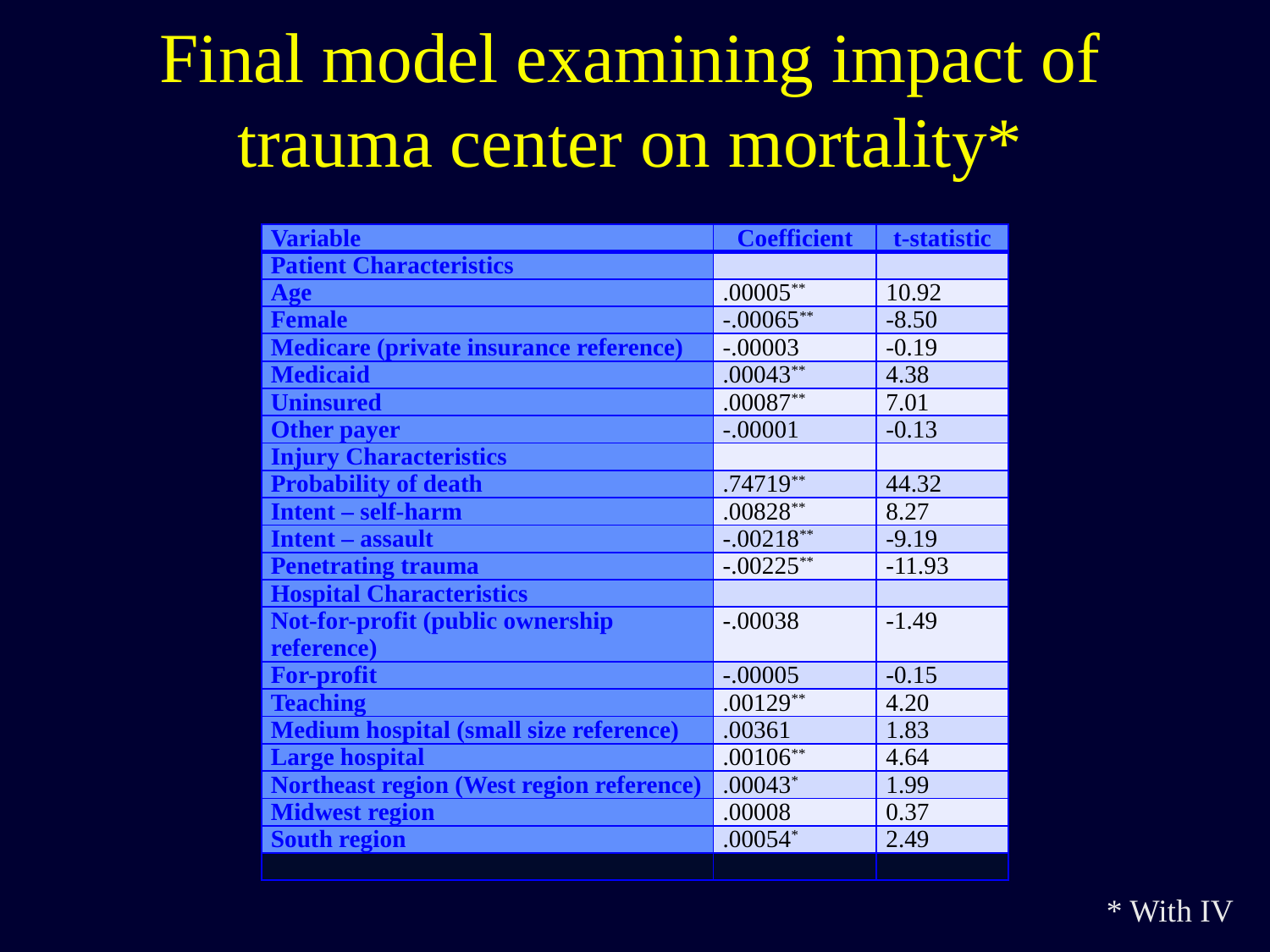

# Final model examining impact of trauma center on mortality*
| Variable | Coefficient | t-statistic |
| --- | --- | --- |
| Patient Characteristics |  |  |
| Age | .00005\*\* | 10.92 |
| Female | -.00065\*\* | -8.50 |
| Medicare (private insurance reference) | -.00003 | -0.19 |
| Medicaid | .00043\*\* | 4.38 |
| Uninsured | .00087\*\* | 7.01 |
| Other payer | -.00001 | -0.13 |
| Injury Characteristics |  |  |
| Probability of death | .74719\*\* | 44.32 |
| Intent – self-harm | .00828\*\* | 8.27 |
| Intent – assault | -.00218\*\* | -9.19 |
| Penetrating trauma | -.00225\*\* | -11.93 |
| Hospital Characteristics |  |  |
| Not-for-profit (public ownership reference) | -.00038 | -1.49 |
| For-profit | -.00005 | -0.15 |
| Teaching | .00129\*\* | 4.20 |
| Medium hospital (small size reference) | .00361 | 1.83 |
| Large hospital | .00106\*\* | 4.64 |
| Northeast region (West region reference) | .00043\* | 1.99 |
| Midwest region | .00008 | 0.37 |
| South region | .00054\* | 2.49 |
| Trauma center | -.00194\*\* | -3.07 |
* With IV